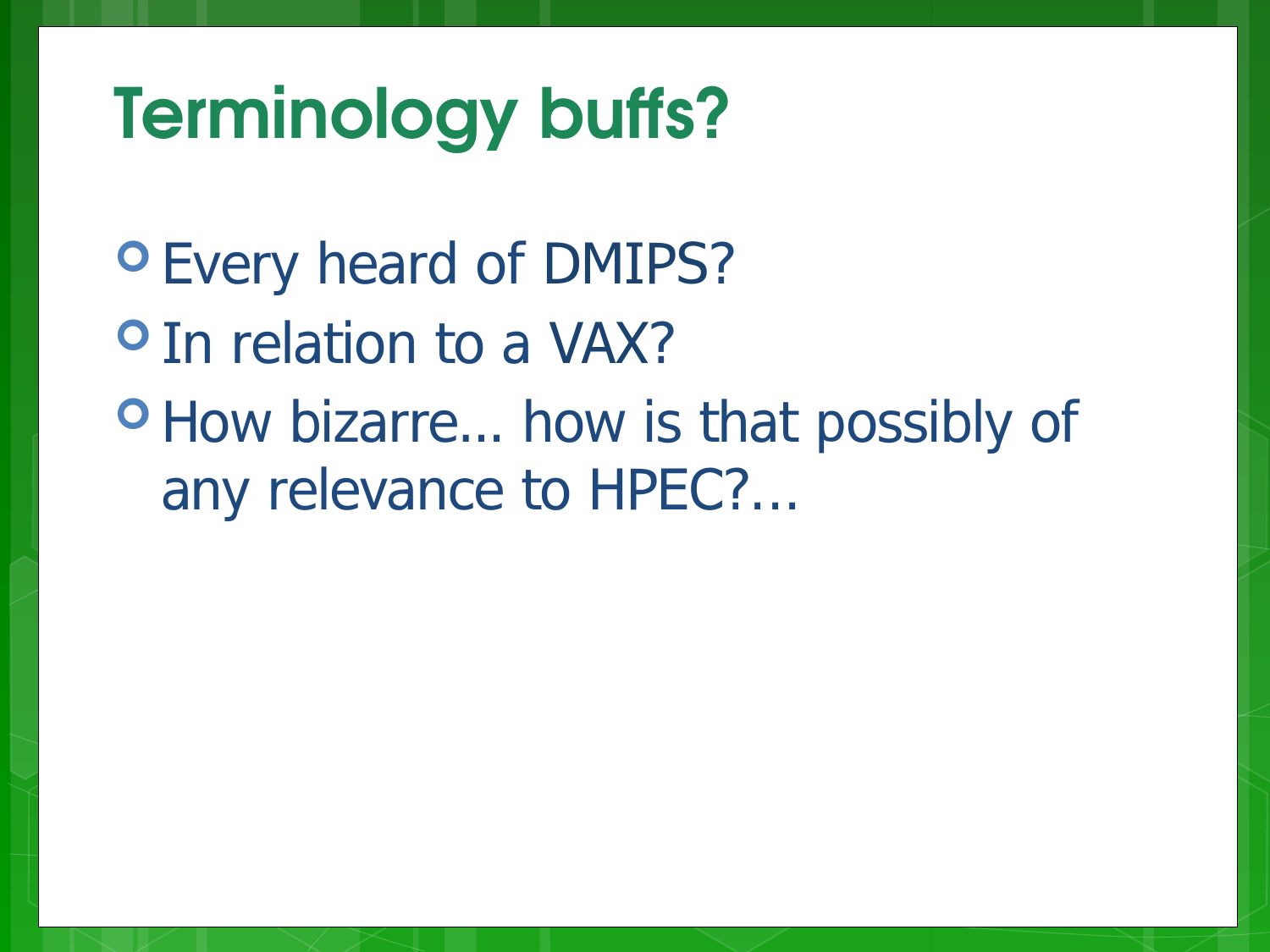

# Terminology buffs?
Every heard of DMIPS?
In relation to a VAX?
How bizarre… how is that possibly of any relevance to HPEC?...